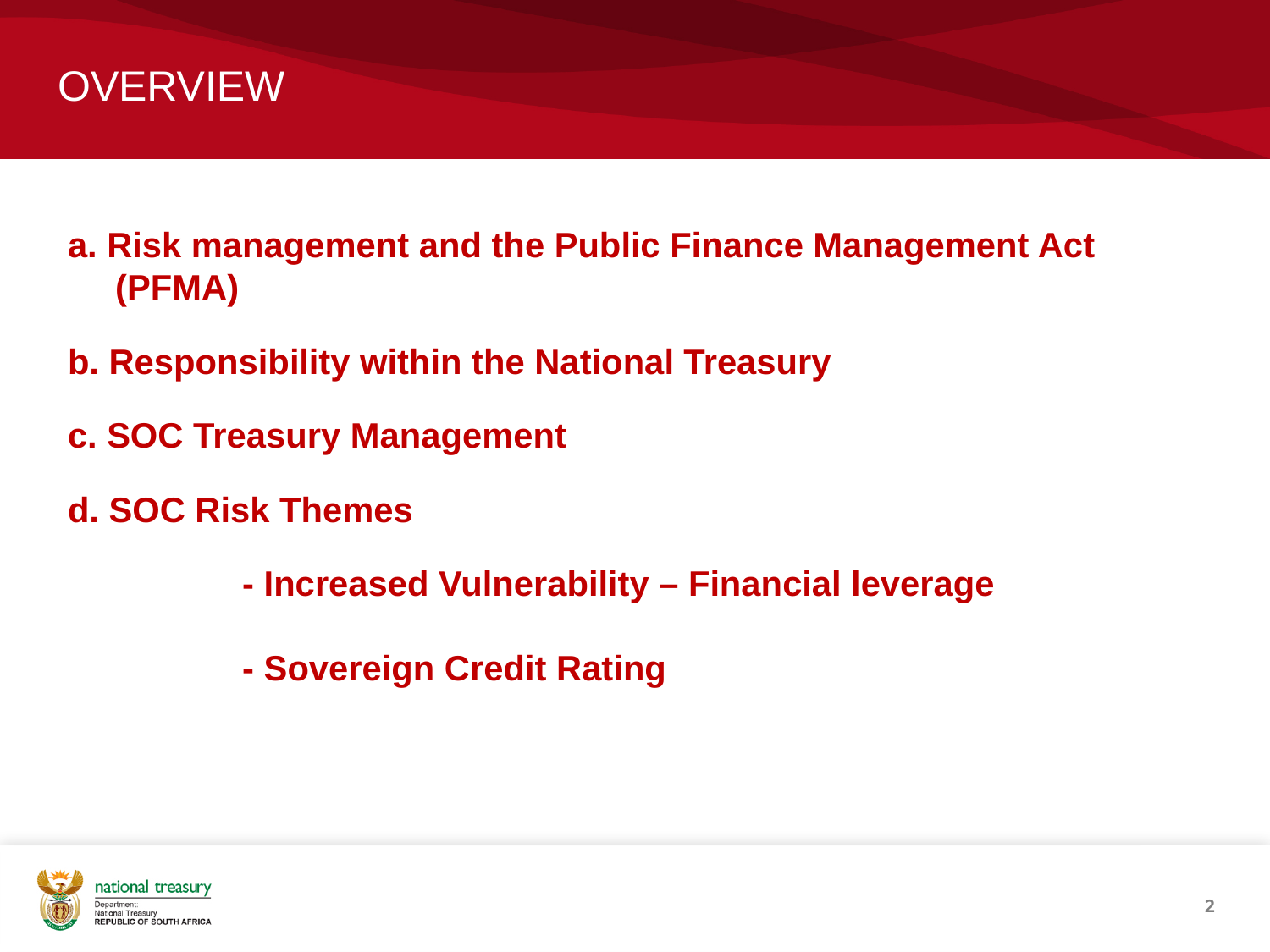

# OVERVIEW
a. Risk management and the Public Finance Management Act (PFMA)
b. Responsibility within the National Treasury
c. SOC Treasury Management
d. SOC Risk Themes
		- Increased Vulnerability – Financial leverage
	- Sovereign Credit Rating

2